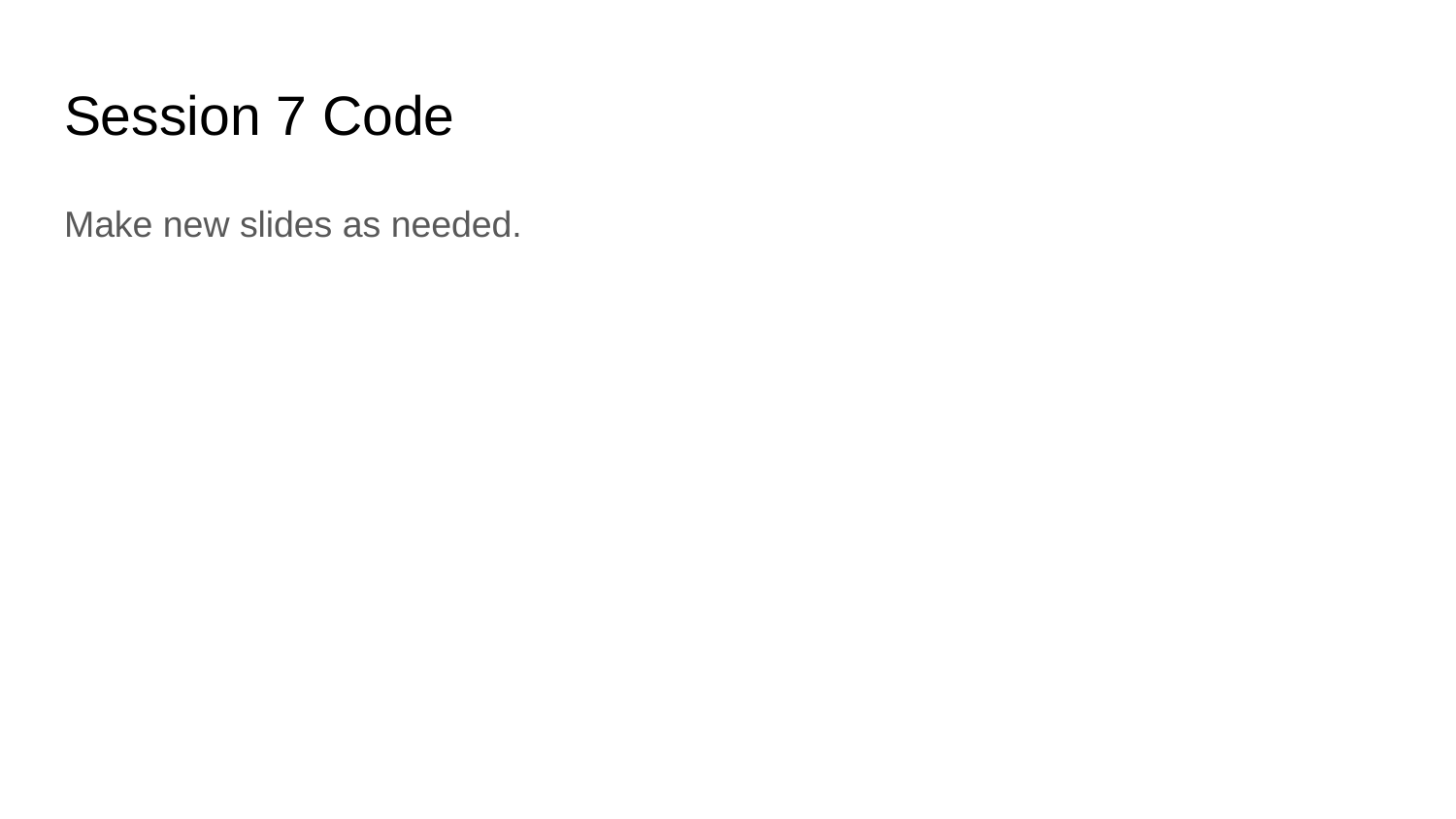

# Session 7 Code
Make new slides as needed.